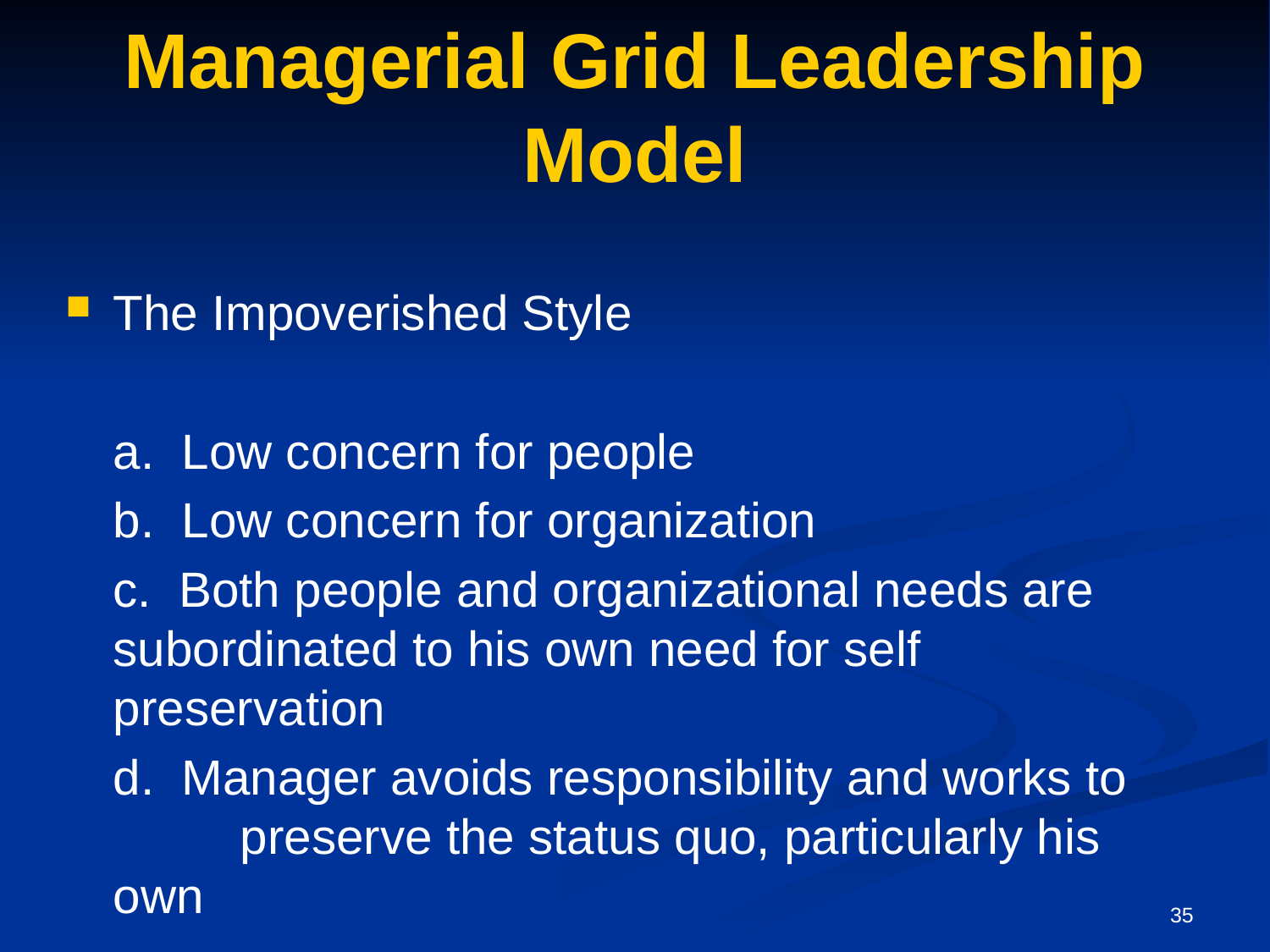

# Managerial Grid Leadership Model
The Impoverished Style

	a.  Low concern for people
	b.  Low concern for organization
	c.  Both people and organizational needs are 	subordinated to his own need for self 	preservation
	d.  Manager avoids responsibility and works to 	preserve the status quo, particularly his own
35